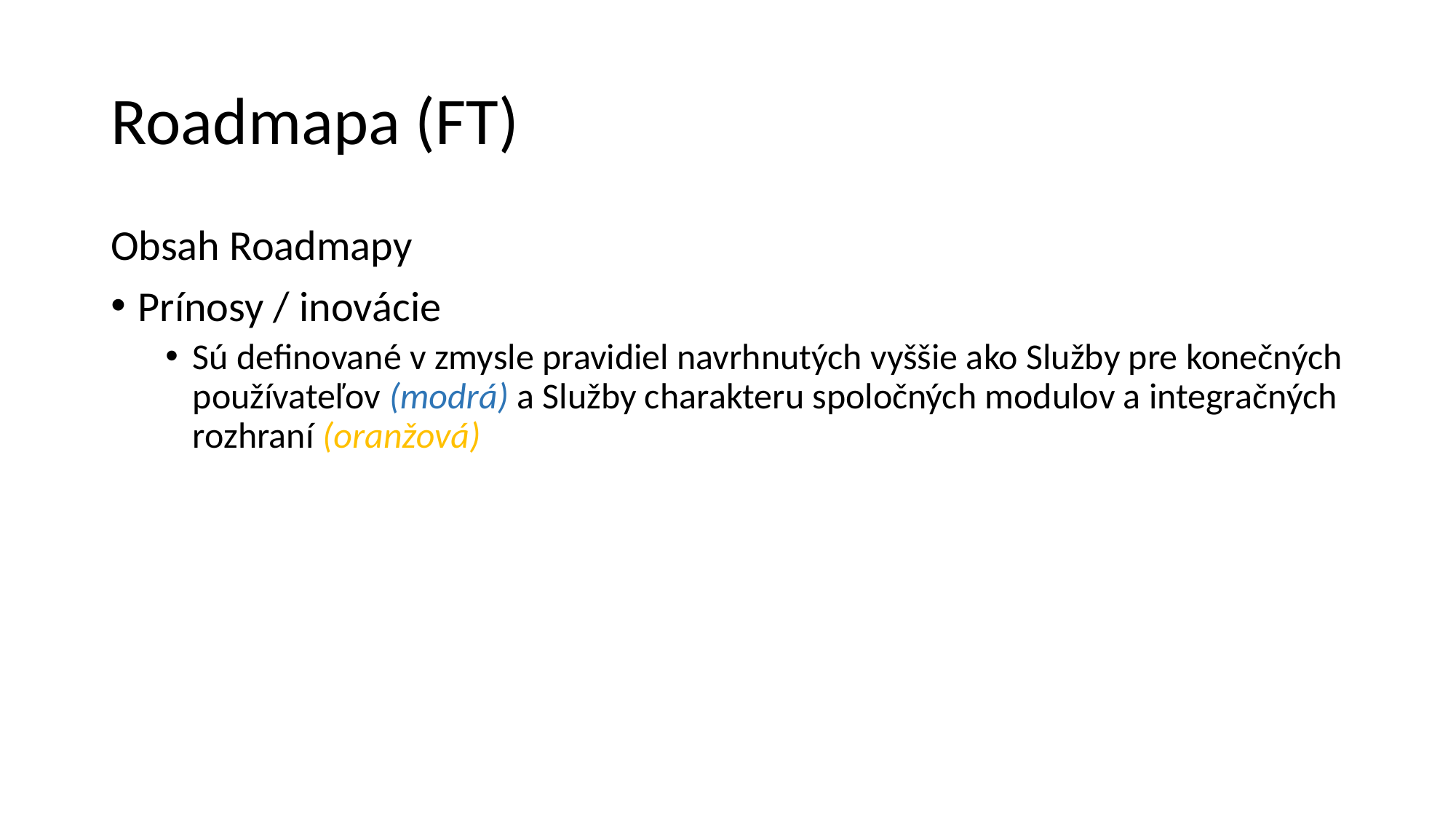

# Roadmapa (FT)
Obsah Roadmapy
Prínosy / inovácie
Sú definované v zmysle pravidiel navrhnutých vyššie ako Služby pre konečných používateľov (modrá) a Služby charakteru spoločných modulov a integračných rozhraní (oranžová)